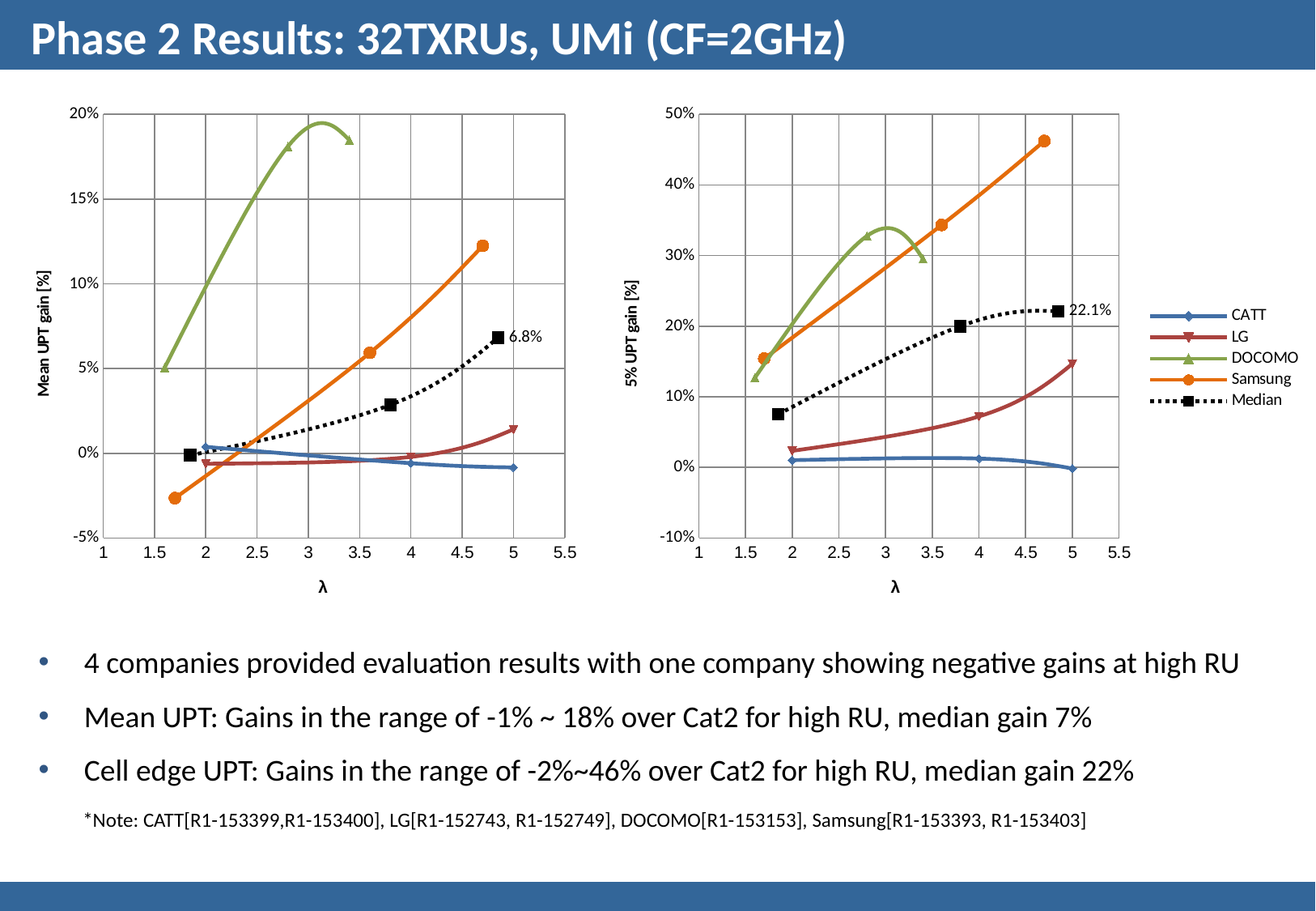

# Phase 2 Results: 32TXRUs, UMi (CF=2GHz)

### Chart

| Category |  |  |  |  |  |
|---|---|---|---|---|---|

### Chart

| Category |  |  |  |  |  |
|---|---|---|---|---|---|
4 companies provided evaluation results with one company showing negative gains at high RU
Mean UPT: Gains in the range of -1% ~ 18% over Cat2 for high RU, median gain 7%
Cell edge UPT: Gains in the range of -2%~46% over Cat2 for high RU, median gain 22%
*Note: CATT[R1-153399,R1-153400], LG[R1-152743, R1-152749], DOCOMO[R1-153153], Samsung[R1-153393, R1-153403]